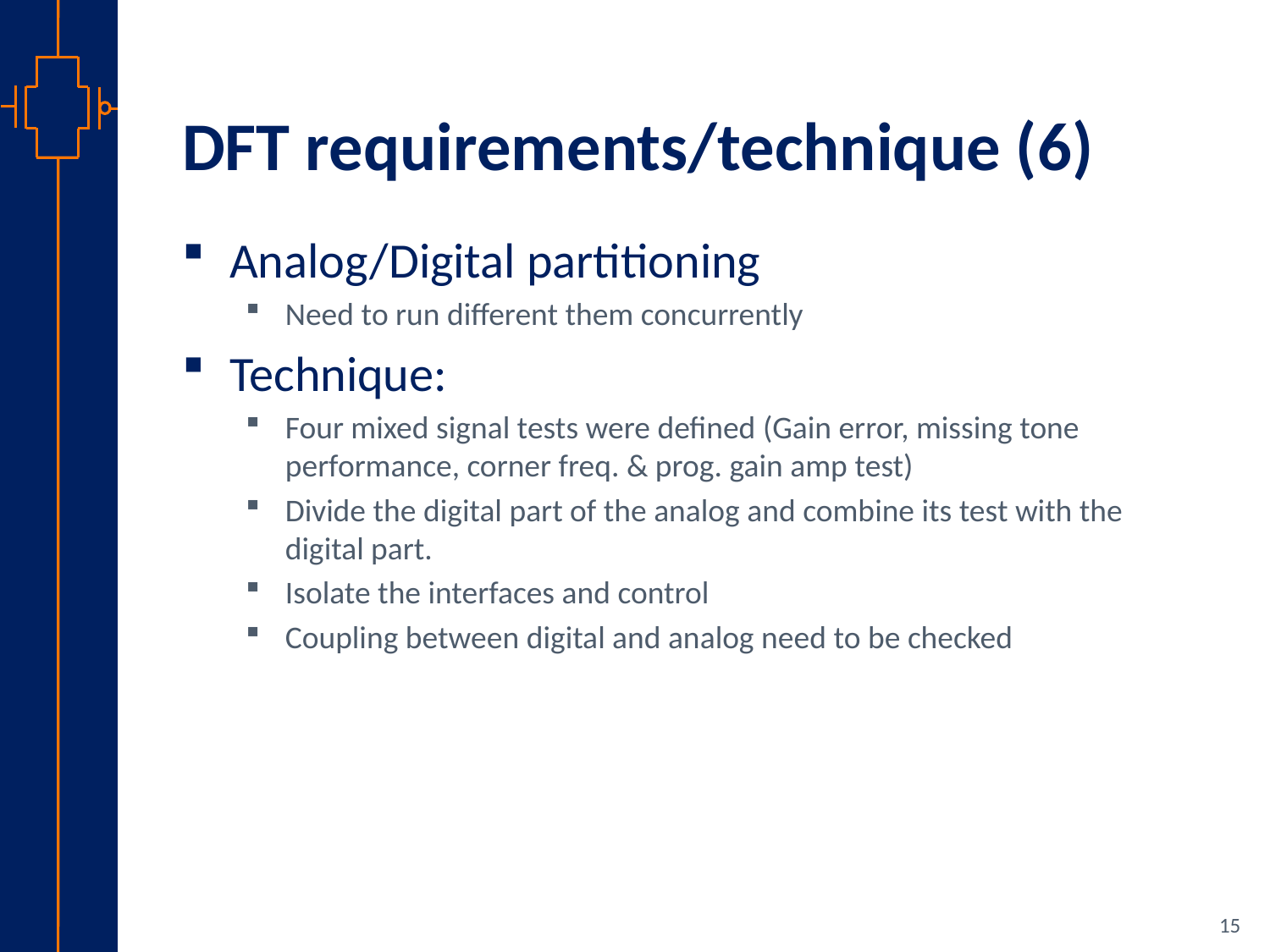

# DFT requirements/technique (6)
Analog/Digital partitioning
Need to run different them concurrently
Technique:
Four mixed signal tests were defined (Gain error, missing tone performance, corner freq. & prog. gain amp test)
Divide the digital part of the analog and combine its test with the digital part.
Isolate the interfaces and control
Coupling between digital and analog need to be checked

15